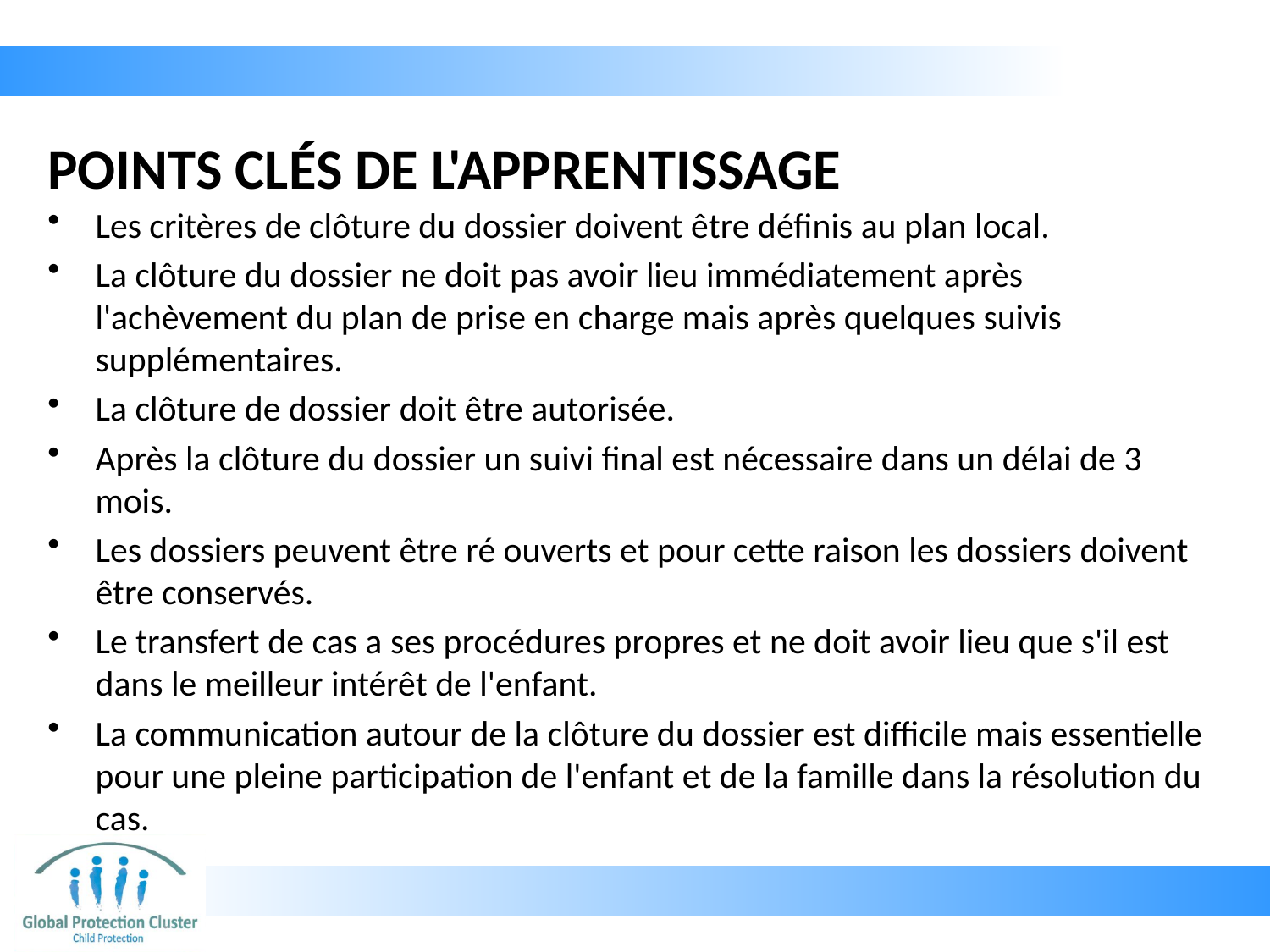

# POINTS CLÉS DE L'APPRENTISSAGE
Les critères de clôture du dossier doivent être définis au plan local.
La clôture du dossier ne doit pas avoir lieu immédiatement après l'achèvement du plan de prise en charge mais après quelques suivis supplémentaires.
La clôture de dossier doit être autorisée.
Après la clôture du dossier un suivi final est nécessaire dans un délai de 3 mois.
Les dossiers peuvent être ré ouverts et pour cette raison les dossiers doivent être conservés.
Le transfert de cas a ses procédures propres et ne doit avoir lieu que s'il est dans le meilleur intérêt de l'enfant.
La communication autour de la clôture du dossier est difficile mais essentielle pour une pleine participation de l'enfant et de la famille dans la résolution du cas.